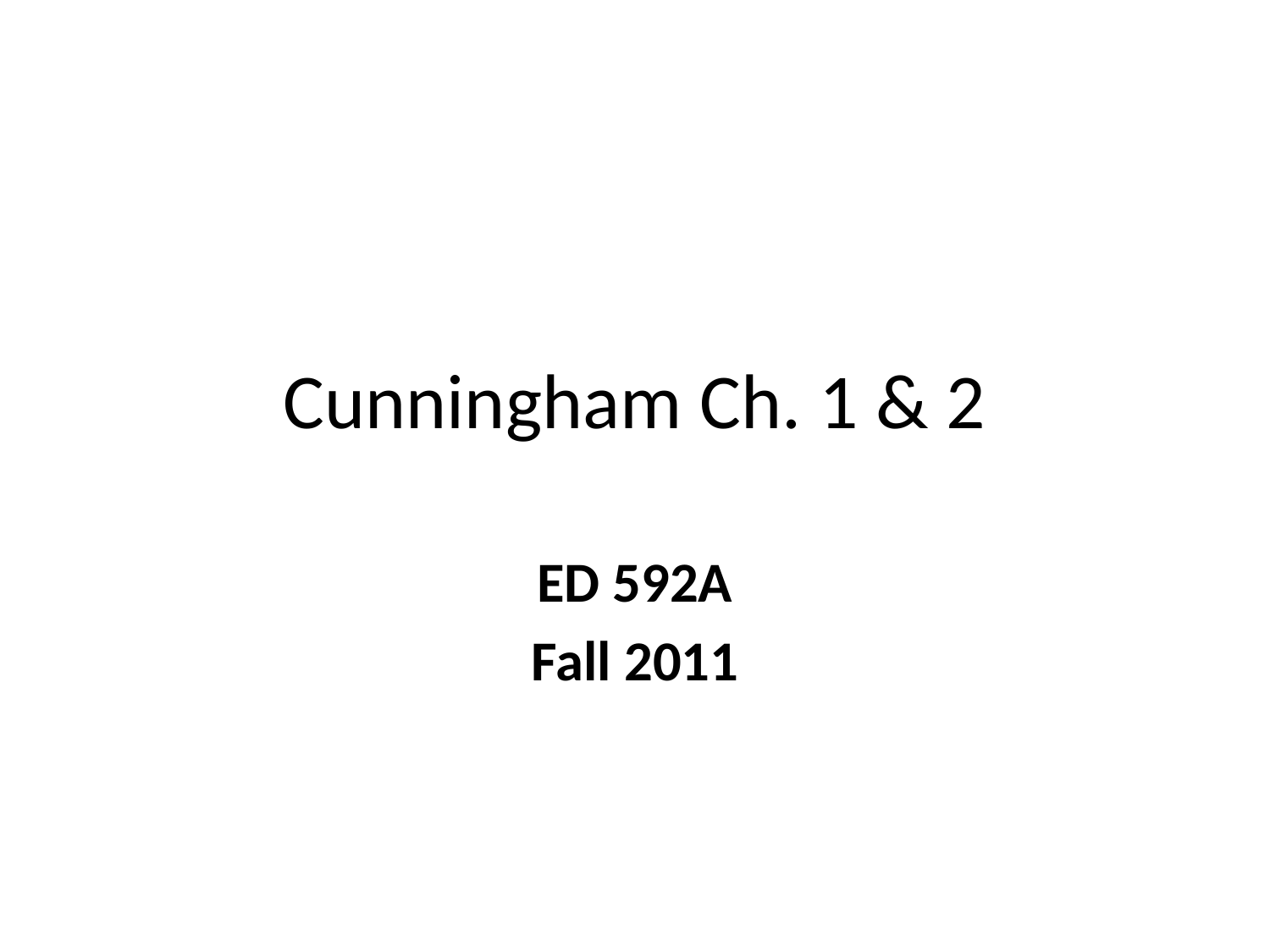

# Cunningham Ch. 1 & 2
ED 592A
Fall 2011